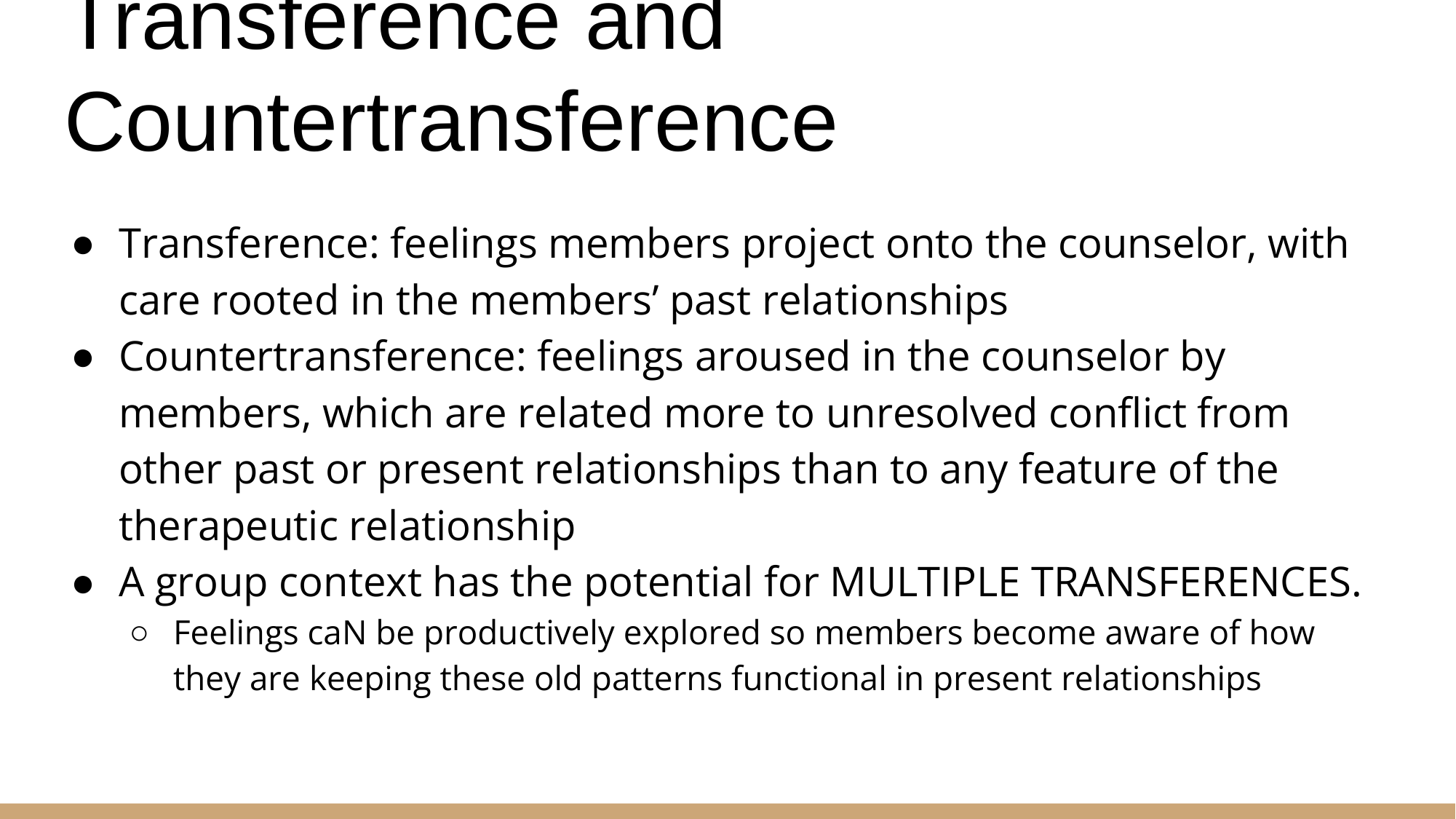

# Transference and Countertransference
Transference: feelings members project onto the counselor, with care rooted in the members’ past relationships
Countertransference: feelings aroused in the counselor by members, which are related more to unresolved conflict from other past or present relationships than to any feature of the therapeutic relationship
A group context has the potential for MULTIPLE TRANSFERENCES.
Feelings caN be productively explored so members become aware of how they are keeping these old patterns functional in present relationships